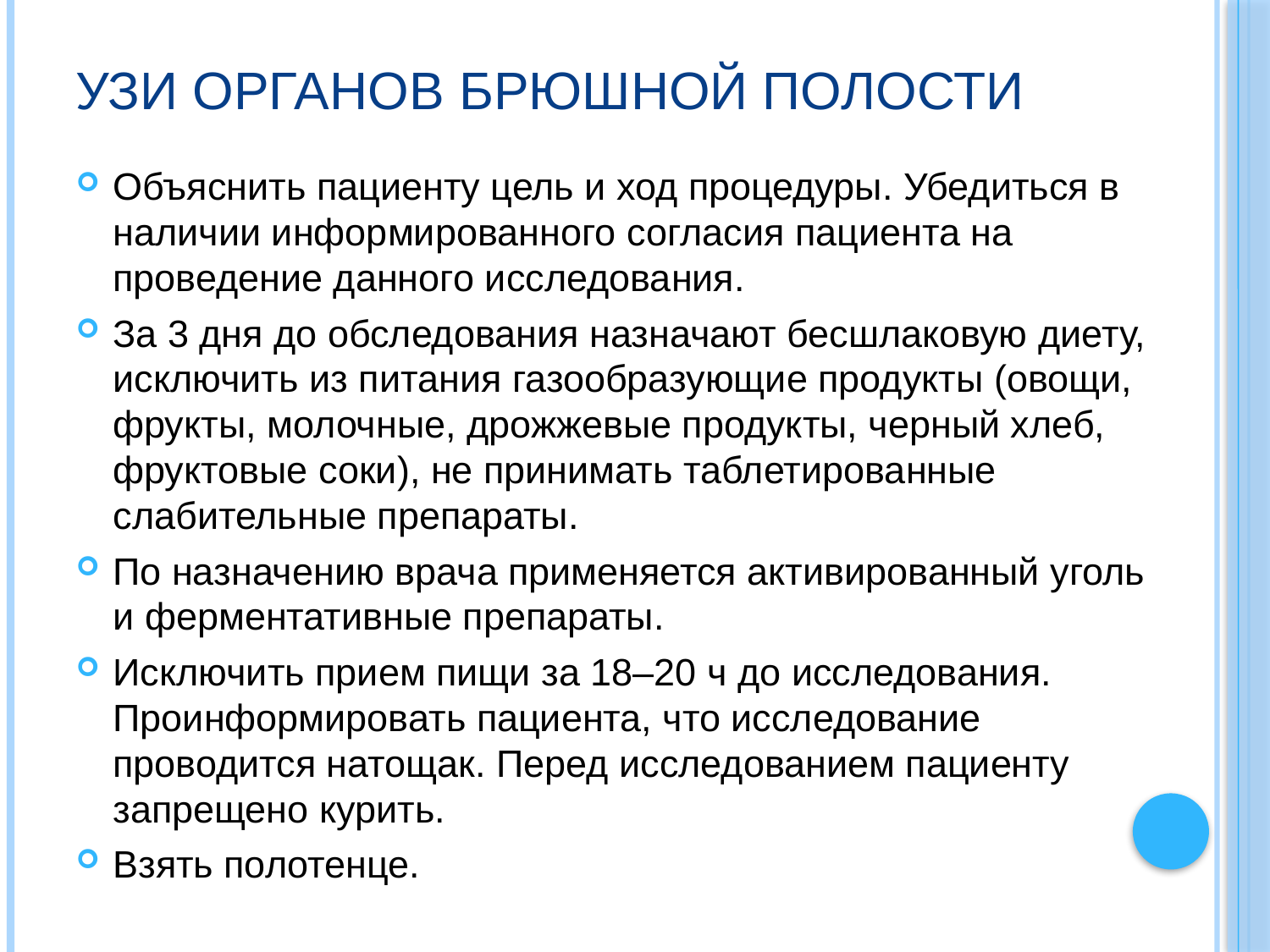

# УЗИ органов брюшной полости
Объяснить пациенту цель и ход процедуры. Убедиться в наличии информированного согласия пациента на проведение данного исследования.
За 3 дня до обследования назначают бесшлаковую диету, исключить из питания газообразующие продукты (овощи, фрукты, молочные, дрожжевые продукты, черный хлеб, фруктовые соки), не принимать таблетированные слабительные препараты.
По назначению врача применяется активированный уголь и ферментативные препараты.
Исключить прием пищи за 18–20 ч до исследования. Проинформировать пациента, что исследование проводится натощак. Перед исследованием пациенту запрещено курить.
Взять полотенце.